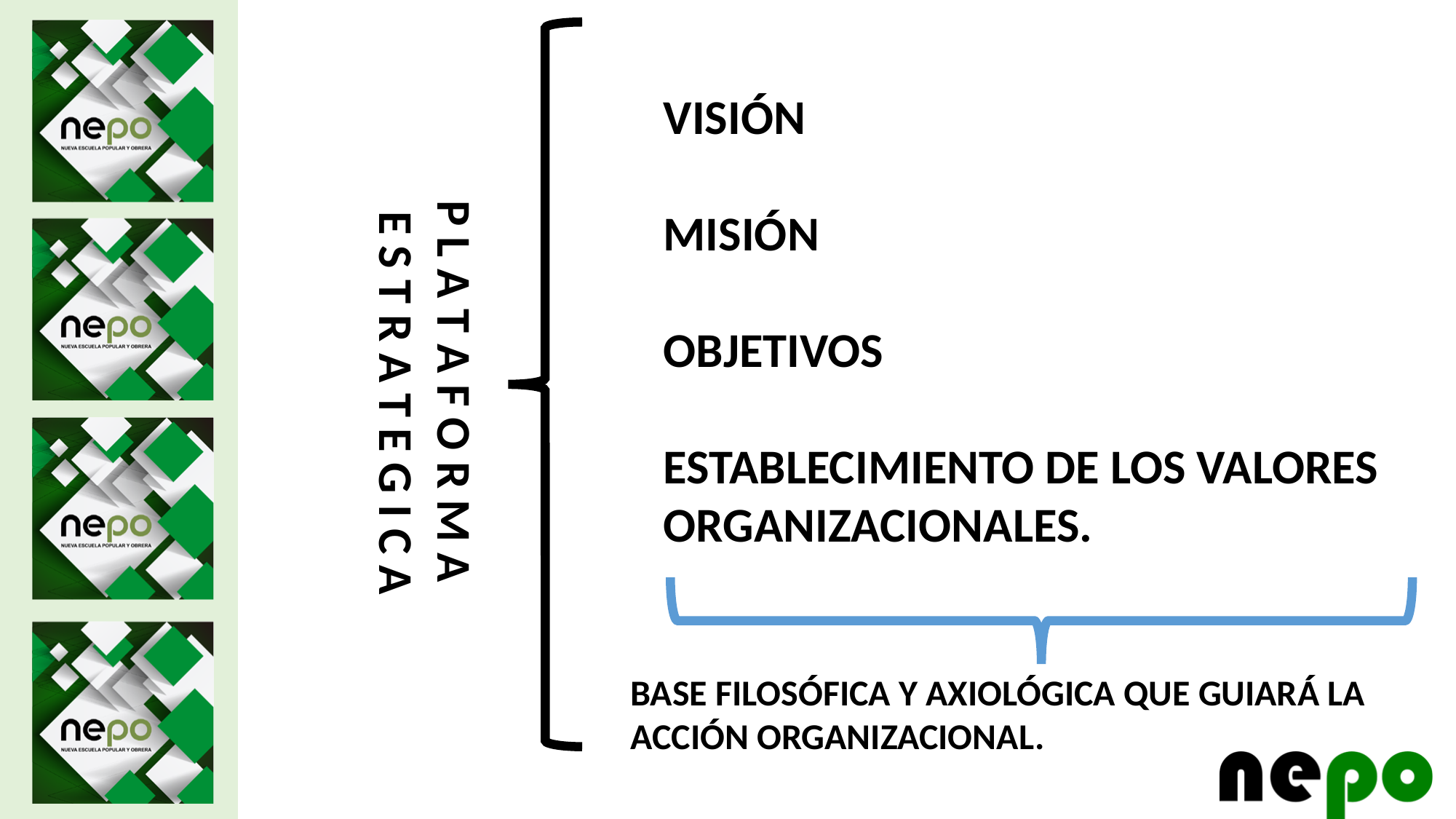

VISIÓN

MISIÓN

OBJETIVOS

ESTABLECIMIENTO DE LOS VALORES ORGANIZACIONALES.
P L A T A F O R M A
 E S T R A T E G I C A

BASE FILOSÓFICA Y AXIOLÓGICA QUE GUIARÁ LA ACCIÓN ORGANIZACIONAL.